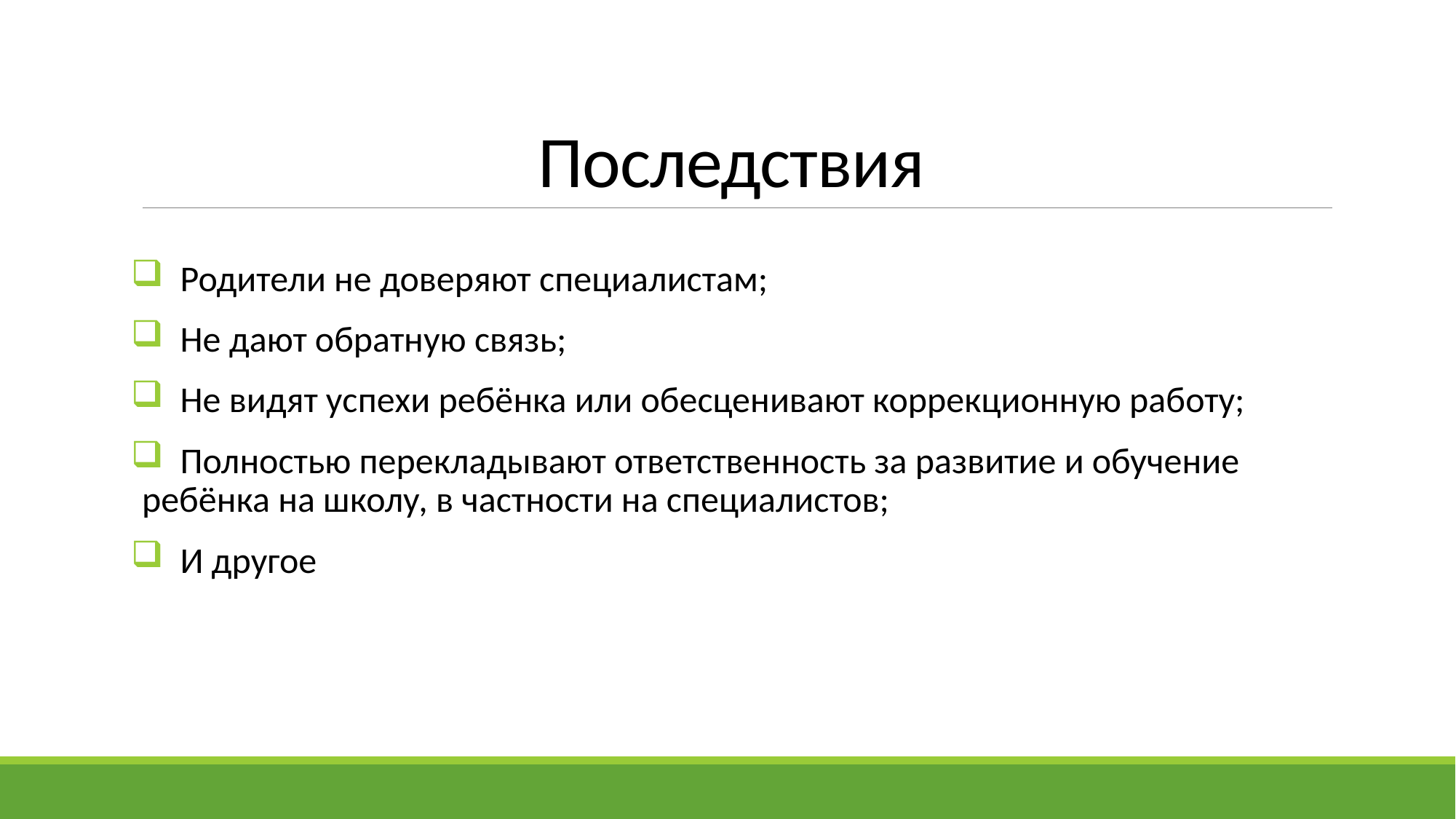

# Последствия
  Родители не доверяют специалистам;
  Не дают обратную связь;
  Не видят успехи ребёнка или обесценивают коррекционную работу;
  Полностью перекладывают ответственность за развитие и обучение ребёнка на школу, в частности на специалистов;
  И другое